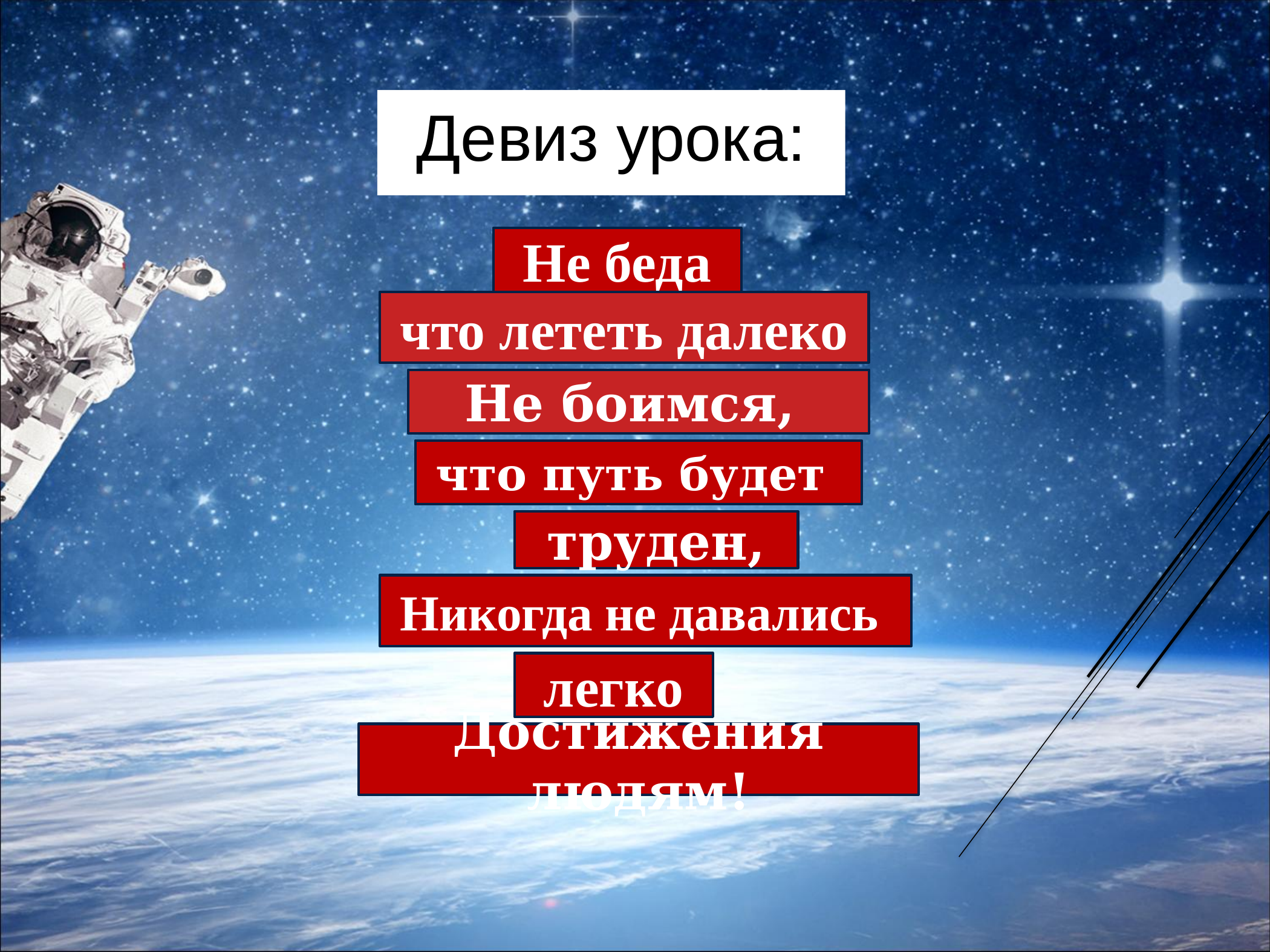

Девиз урока:
,

Не беда
что лететь далеко
Не боимся,
что путь будет
труден,
Никогда не давались
легко
Достижения людям!